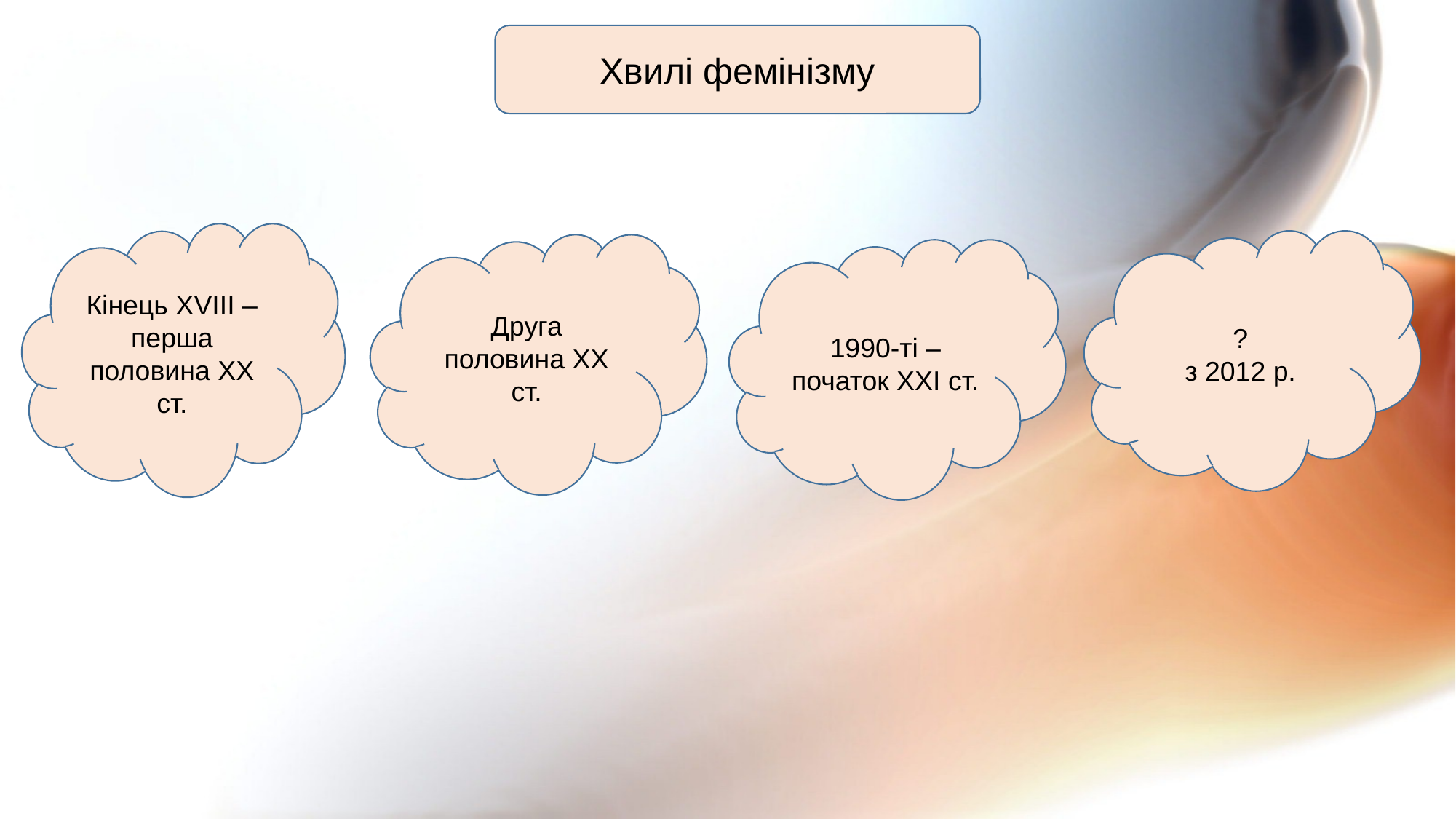

Хвилі фемінізму
#
Кінець ХVІІІ – перша половина ХХ ст.
?
з 2012 р.
Друга половина ХХ ст.
1990-ті – початок ХХІ ст.